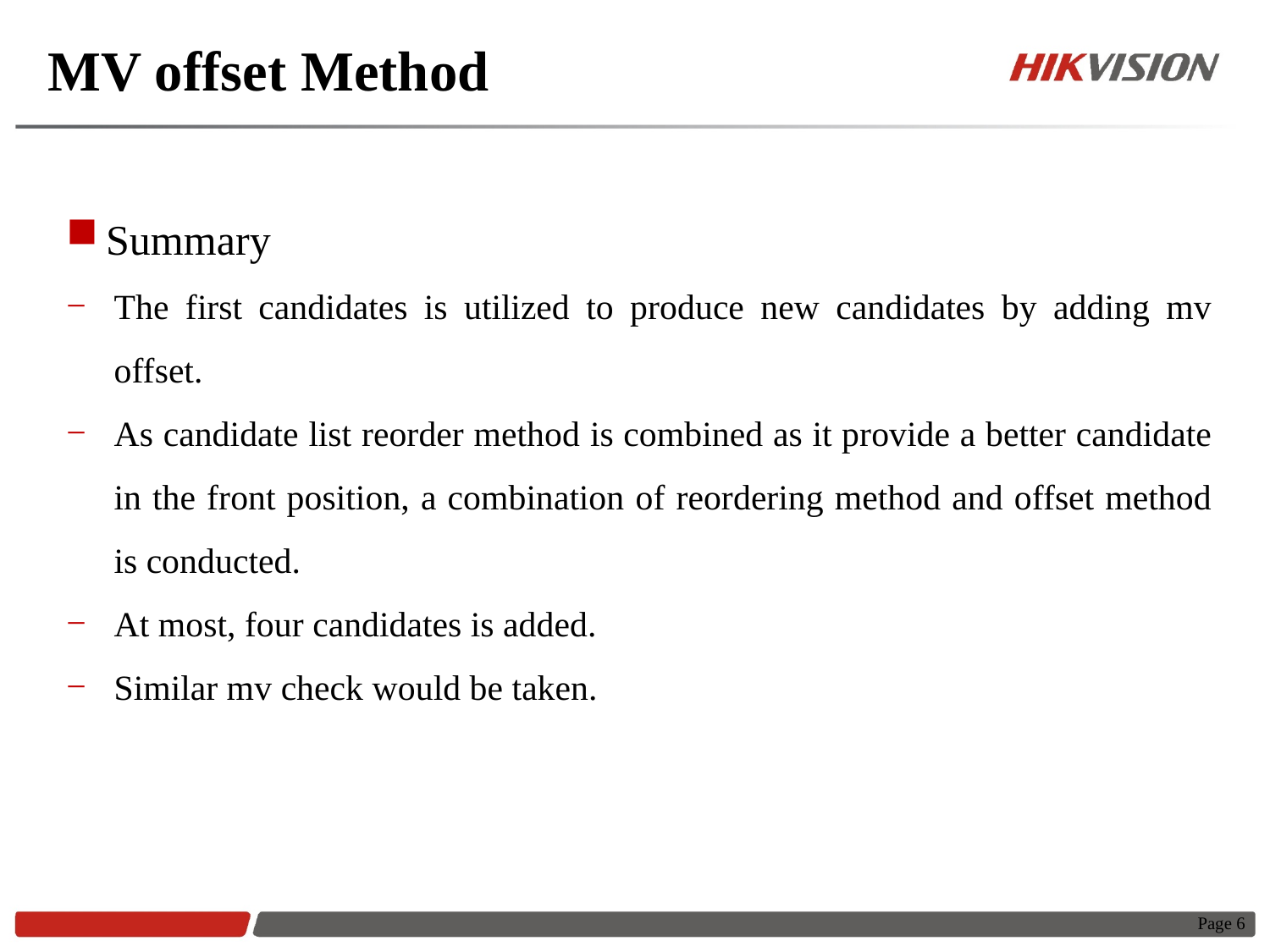

# MV offset Method

Summary
The first candidates is utilized to produce new candidates by adding mv offset.
As candidate list reorder method is combined as it provide a better candidate in the front position, a combination of reordering method and offset method is conducted.
At most, four candidates is added.
Similar mv check would be taken.

Page 6